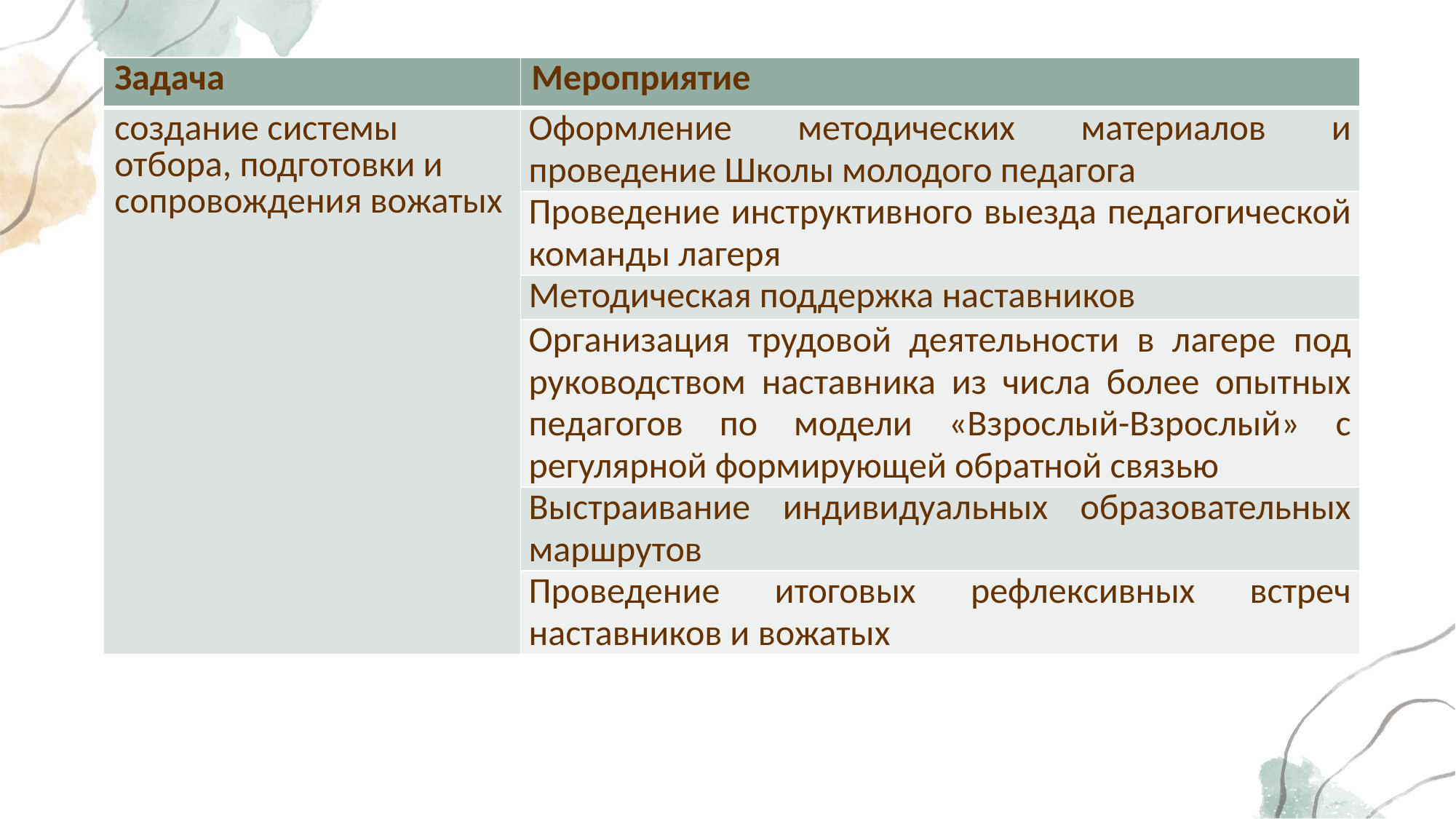

| Задача | Мероприятие |
| --- | --- |
| создание системы отбора, подготовки и сопровождения вожатых | Оформление методических материалов и проведение Школы молодого педагога |
|  | Проведение инструктивного выезда педагогической команды лагеря |
|  | Методическая поддержка наставников |
|  | Организация трудовой деятельности в лагере под руководством наставника из числа более опытных педагогов по модели «Взрослый-Взрослый» с регулярной формирующей обратной связью |
|  | Выстраивание индивидуальных образовательных маршрутов |
|  | Проведение итоговых рефлексивных встреч наставников и вожатых |